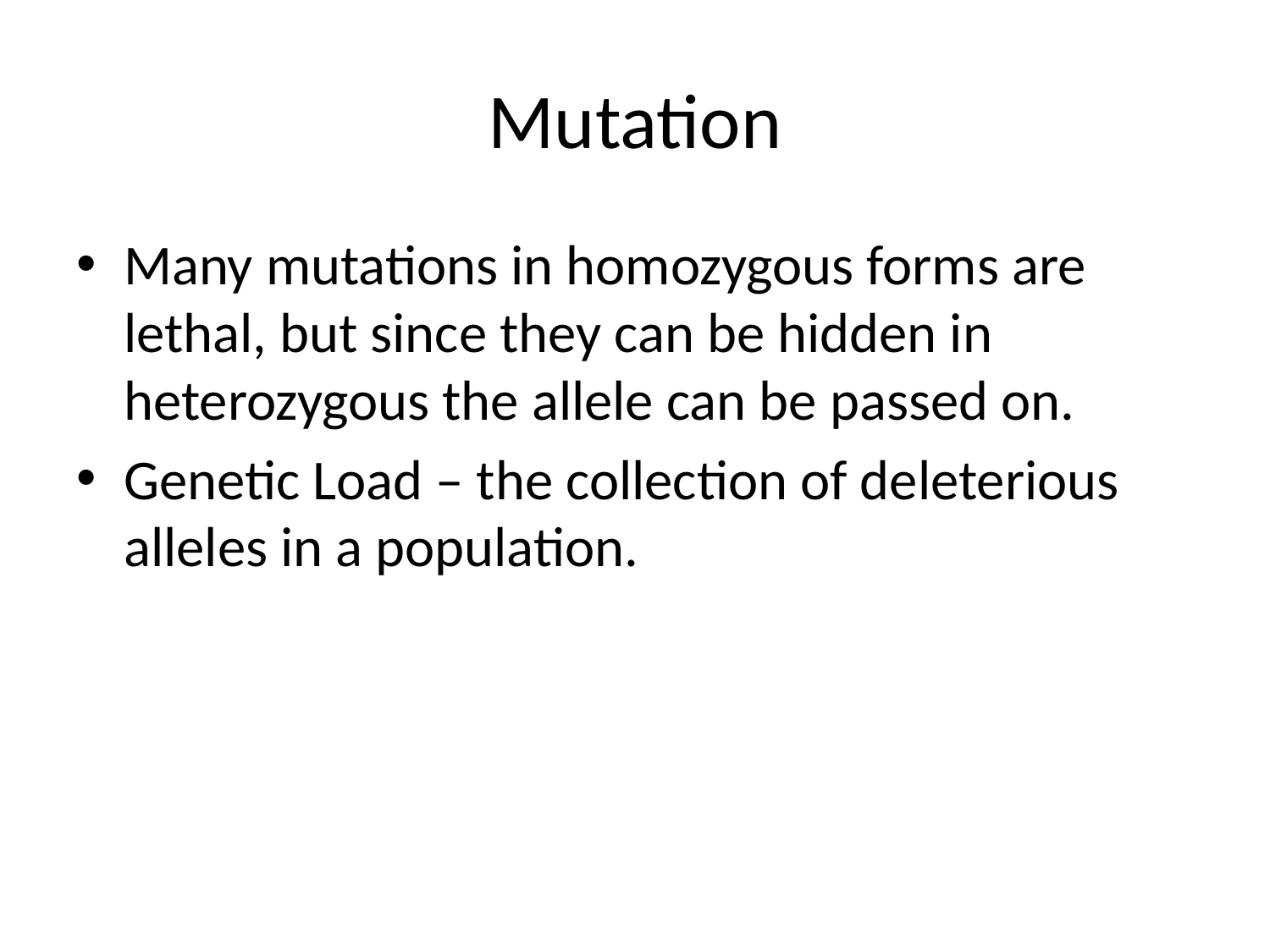

# Mutation
Many mutations in homozygous forms are lethal, but since they can be hidden in heterozygous the allele can be passed on.
Genetic Load – the collection of deleterious alleles in a population.